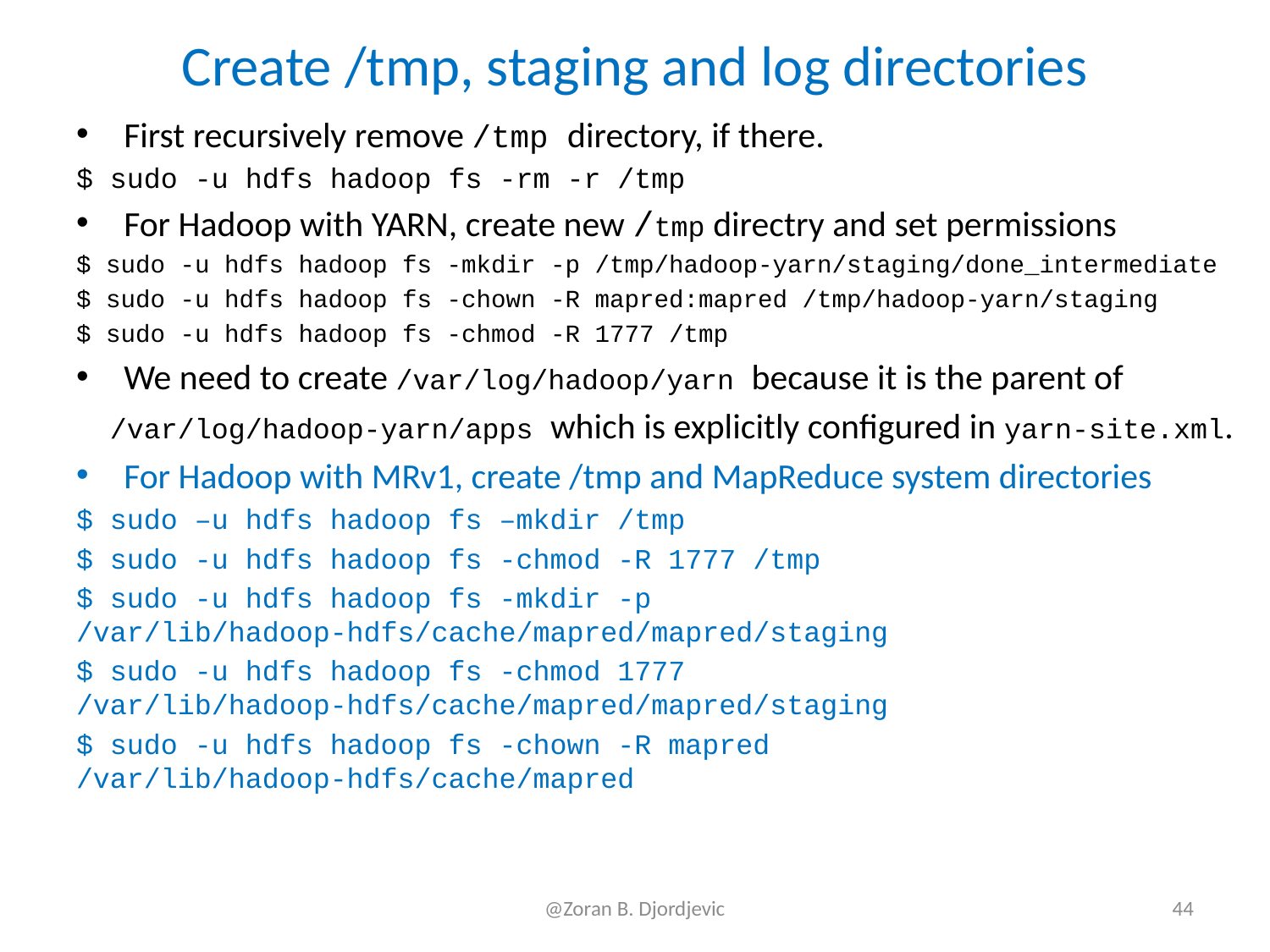

# Create /tmp, staging and log directories
First recursively remove /tmp directory, if there.
$ sudo -u hdfs hadoop fs -rm -r /tmp
For Hadoop with YARN, create new /tmp directry and set permissions
$ sudo -u hdfs hadoop fs -mkdir -p /tmp/hadoop-yarn/staging/done_intermediate
$ sudo -u hdfs hadoop fs -chown -R mapred:mapred /tmp/hadoop-yarn/staging
$ sudo -u hdfs hadoop fs -chmod -R 1777 /tmp
We need to create /var/log/hadoop/yarn because it is the parent of
  /var/log/hadoop-yarn/apps which is explicitly configured in yarn-site.xml.
For Hadoop with MRv1, create /tmp and MapReduce system directories
$ sudo –u hdfs hadoop fs –mkdir /tmp
$ sudo -u hdfs hadoop fs -chmod -R 1777 /tmp
$ sudo -u hdfs hadoop fs -mkdir -p /var/lib/hadoop-hdfs/cache/mapred/mapred/staging
$ sudo -u hdfs hadoop fs -chmod 1777 /var/lib/hadoop-hdfs/cache/mapred/mapred/staging
$ sudo -u hdfs hadoop fs -chown -R mapred /var/lib/hadoop-hdfs/cache/mapred

@Zoran B. Djordjevic
44